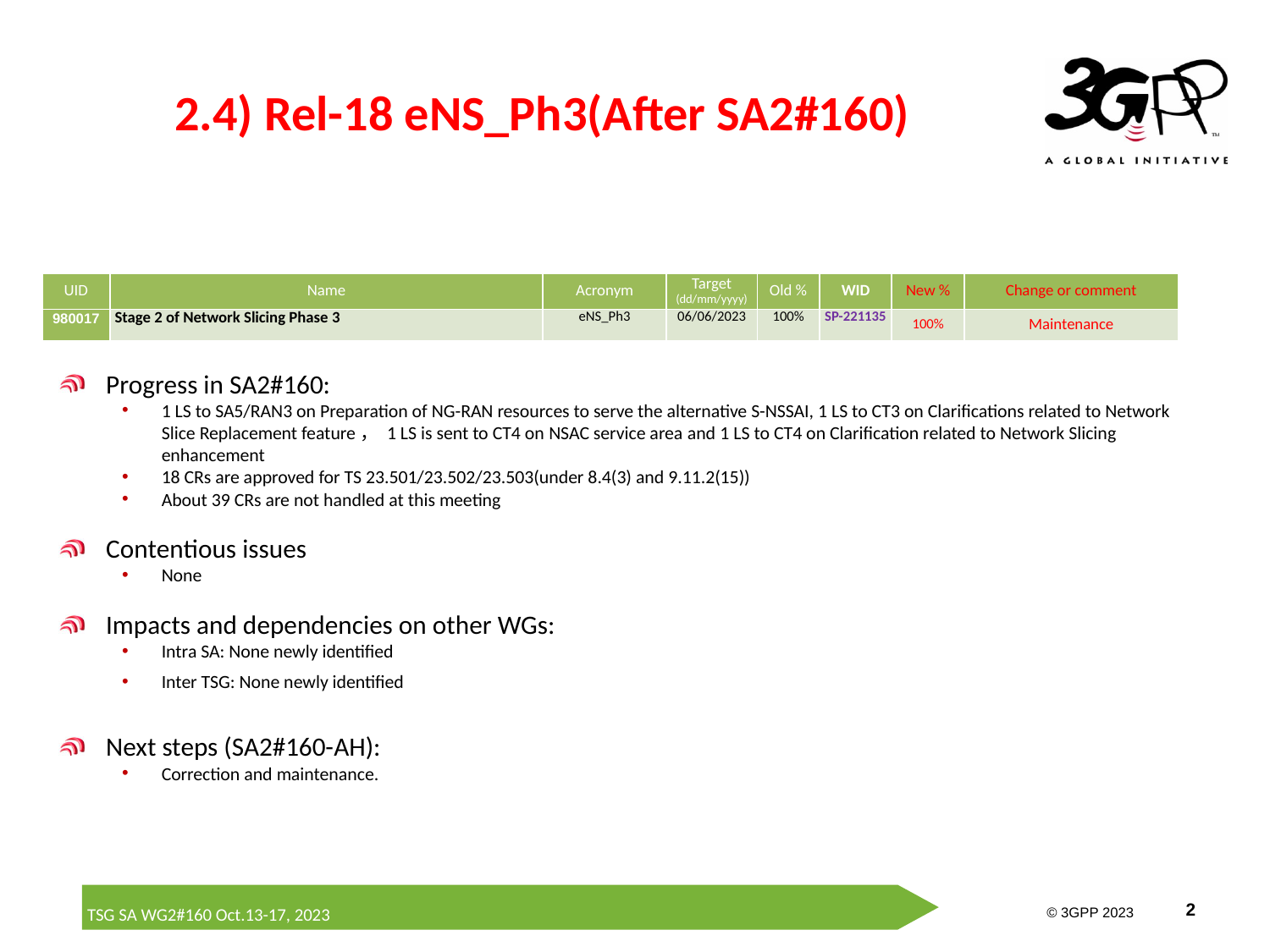

# 2.4) Rel-18 eNS_Ph3(After SA2#160)
| UID | Name | Acronym | Target (dd/mm/yyyy) | Old % | WID | New % | Change or comment |
| --- | --- | --- | --- | --- | --- | --- | --- |
| 980017 | Stage 2 of Network Slicing Phase 3 | eNS\_Ph3 | 06/06/2023 | 100% | SP-221135 | 100% | Maintenance |
Progress in SA2#160:
1 LS to SA5/RAN3 on Preparation of NG-RAN resources to serve the alternative S-NSSAI, 1 LS to CT3 on Clarifications related to Network Slice Replacement feature， 1 LS is sent to CT4 on NSAC service area and 1 LS to CT4 on Clarification related to Network Slicing enhancement
18 CRs are approved for TS 23.501/23.502/23.503(under 8.4(3) and 9.11.2(15))
About 39 CRs are not handled at this meeting

Contentious issues
None

Impacts and dependencies on other WGs:
Intra SA: None newly identified
Inter TSG: None newly identified

Next steps (SA2#160-AH):
Correction and maintenance.